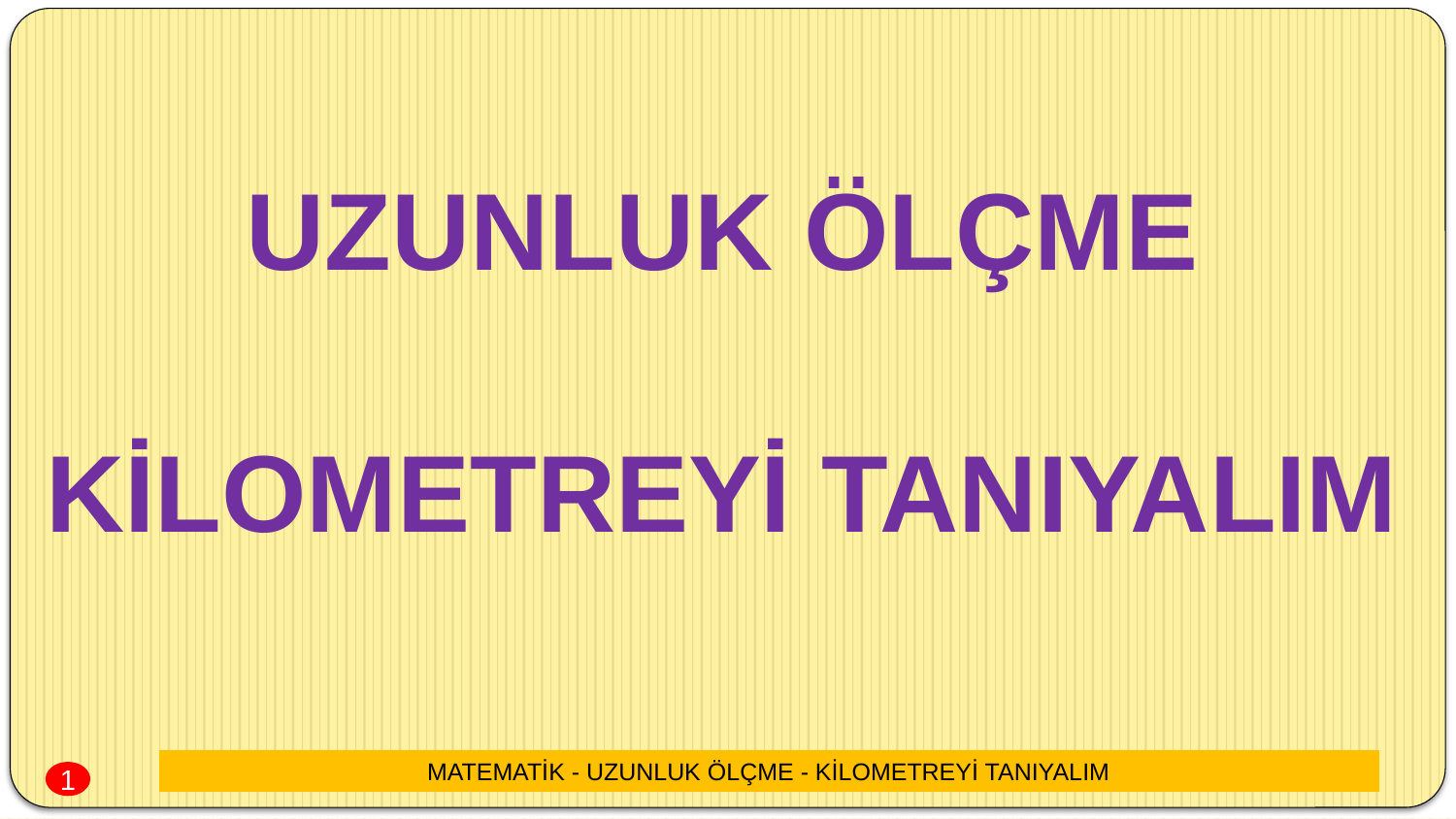

UZUNLUK ÖLÇME

KİLOMETREYİ TANIYALIM
MATEMATİK - UZUNLUK ÖLÇME - KİLOMETREYİ TANIYALIM
1